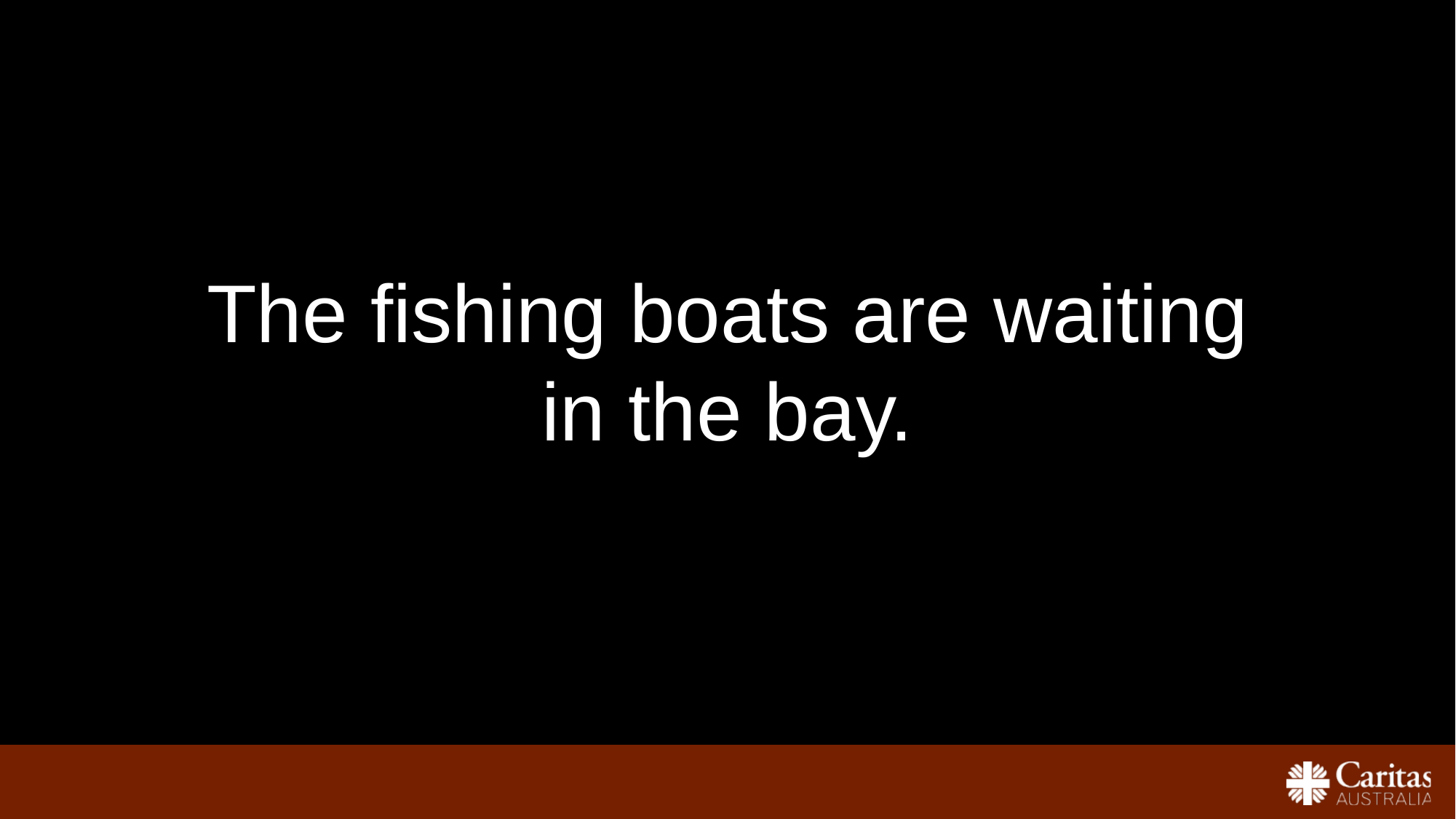

The fishing boats are waiting in the bay.